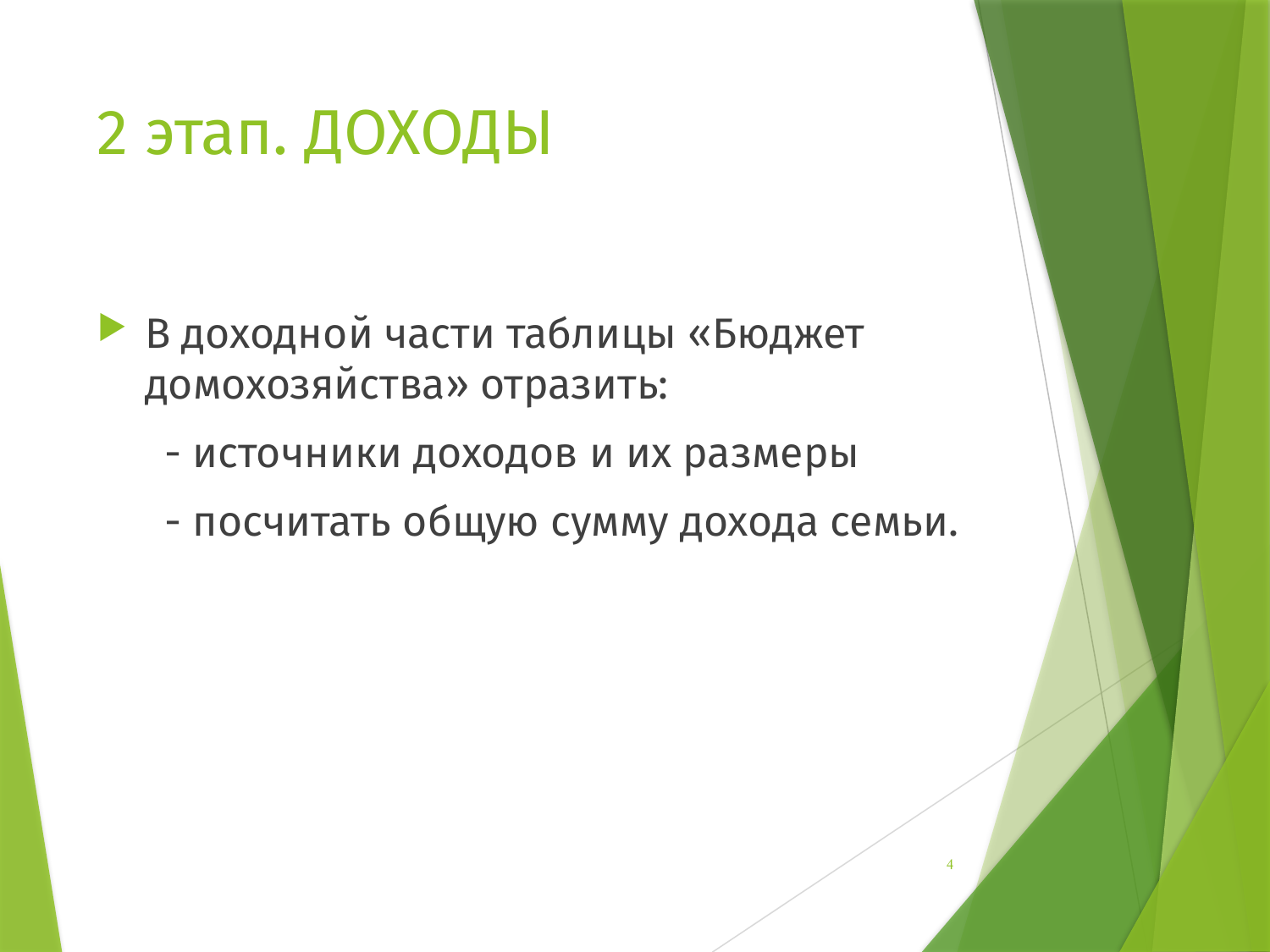

# 2 этап. ДОХОДЫ
В доходной части таблицы «Бюджет домохозяйства» отразить:
      - источники доходов и их размеры
      - посчитать общую сумму дохода семьи.
4